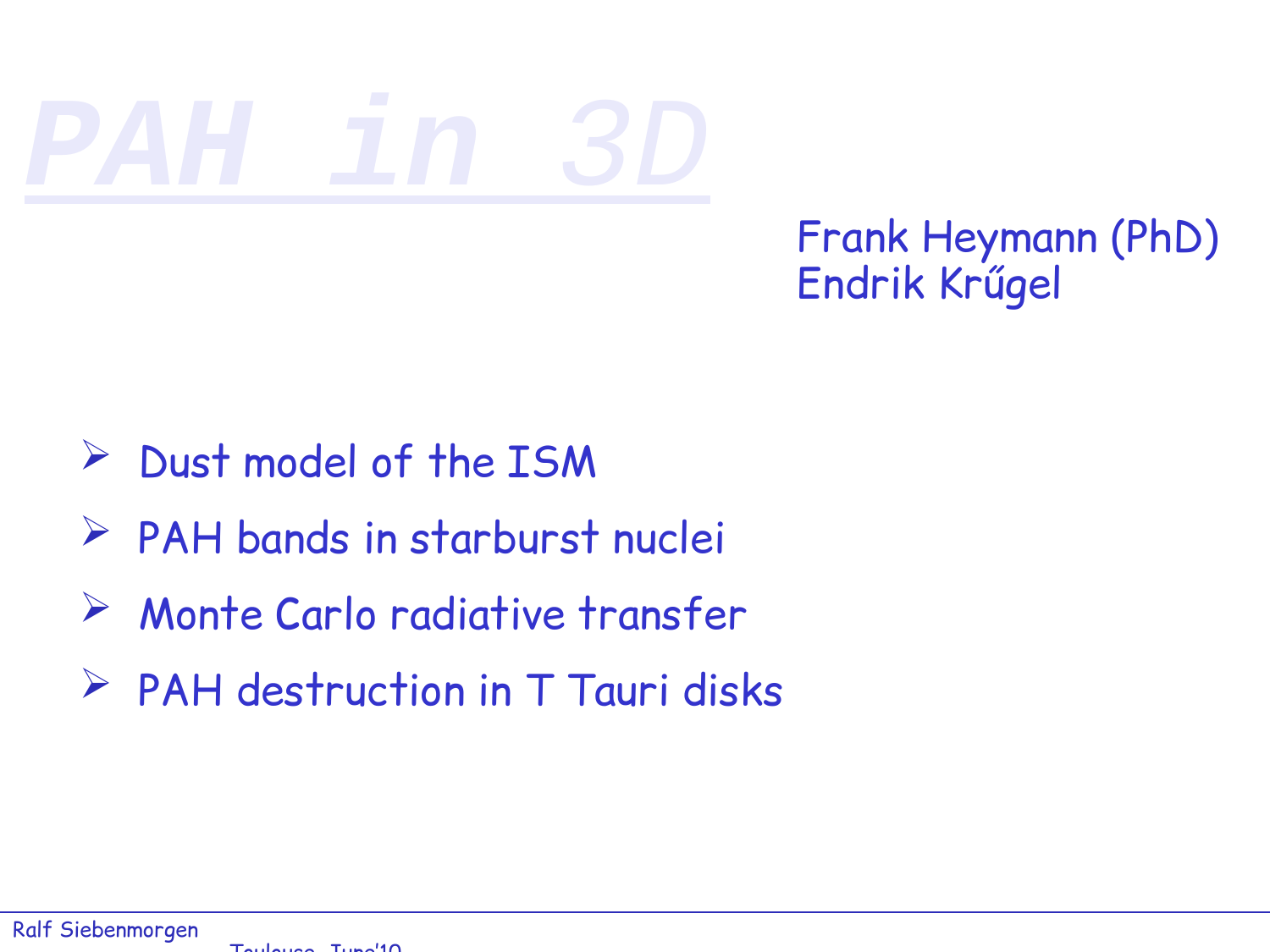

PAH in 3D
Frank Heymann (PhD)
Endrik Krűgel

  Dust model of the ISM
  PAH bands in starburst nuclei
  Monte Carlo radiative transfer
  PAH destruction in T Tauri disks